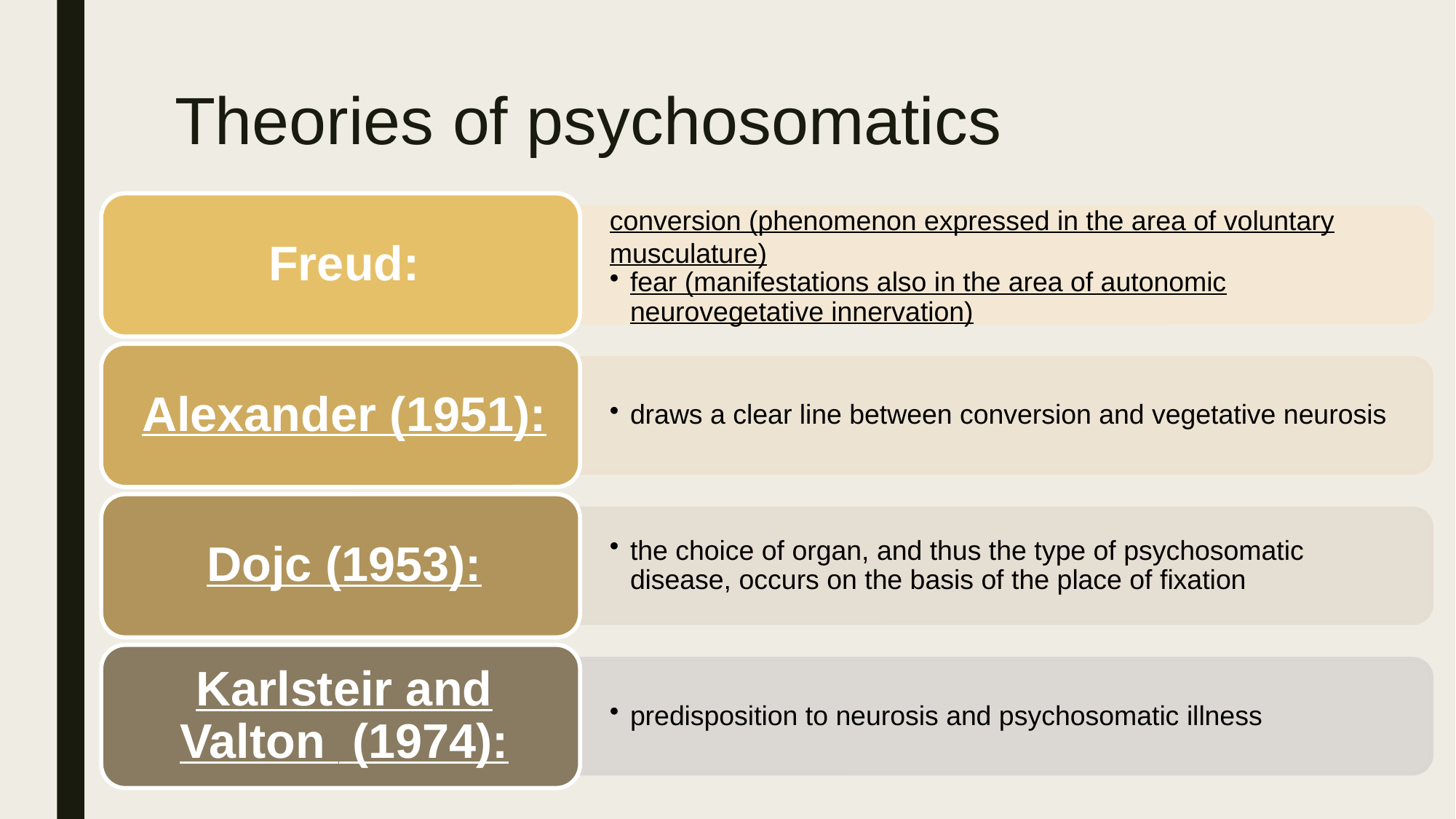

# Theories of psychosomatics
conversion (phenomenon expressed in the area of voluntary musculature)
fear (manifestations also in the area of autonomic neurovegetative innervation)
Freud:
draws a clear line between conversion and vegetative neurosis
Alexander (1951):
the choice of organ, and thus the type of psychosomatic disease, occurs on the basis of the place of fixation
Dojc (1953):
predisposition to neurosis and psychosomatic illness
Karlsteir and Valton  (1974):